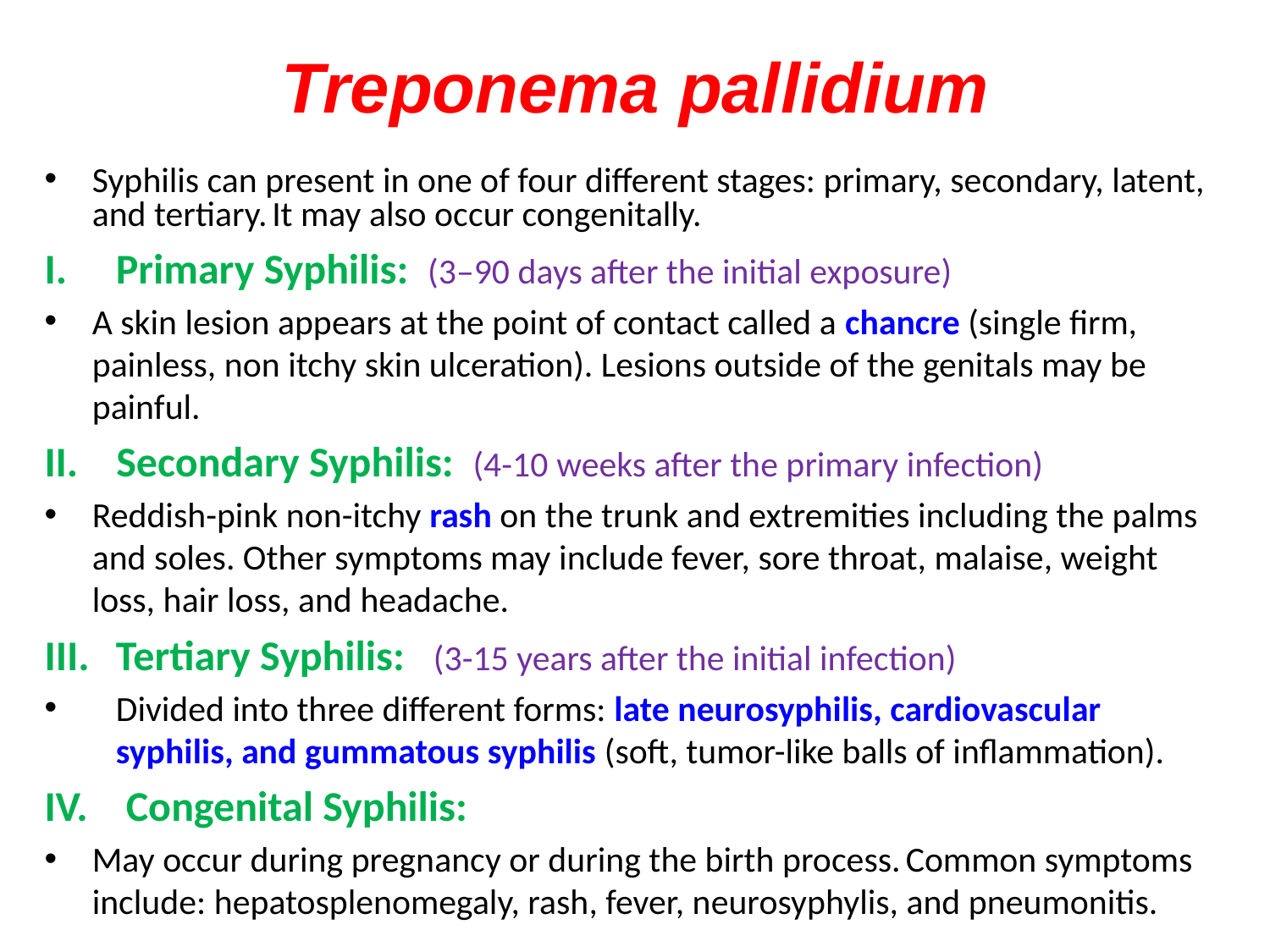

# Treponema pallidium
Syphilis can present in one of four different stages: primary, secondary, latent, and tertiary. It may also occur congenitally.
Primary Syphilis:  (3–90 days after the initial exposure)
A skin lesion appears at the point of contact called a chancre (single firm, painless, non itchy skin ulceration). Lesions outside of the genitals may be painful.
II.    Secondary Syphilis:  (4-10 weeks after the primary infection)
Reddish-pink non-itchy rash on the trunk and extremities including the palms and soles. Other symptoms may include fever, sore throat, malaise, weight loss, hair loss, and headache.
Tertiary Syphilis:   (3-15 years after the initial infection)
Divided into three different forms: late neurosyphilis, cardiovascular syphilis, and gummatous syphilis (soft, tumor-like balls of inflammation).
IV.    Congenital Syphilis:
May occur during pregnancy or during the birth process. Common symptoms include: hepatosplenomegaly, rash, fever, neurosyphylis, and pneumonitis.